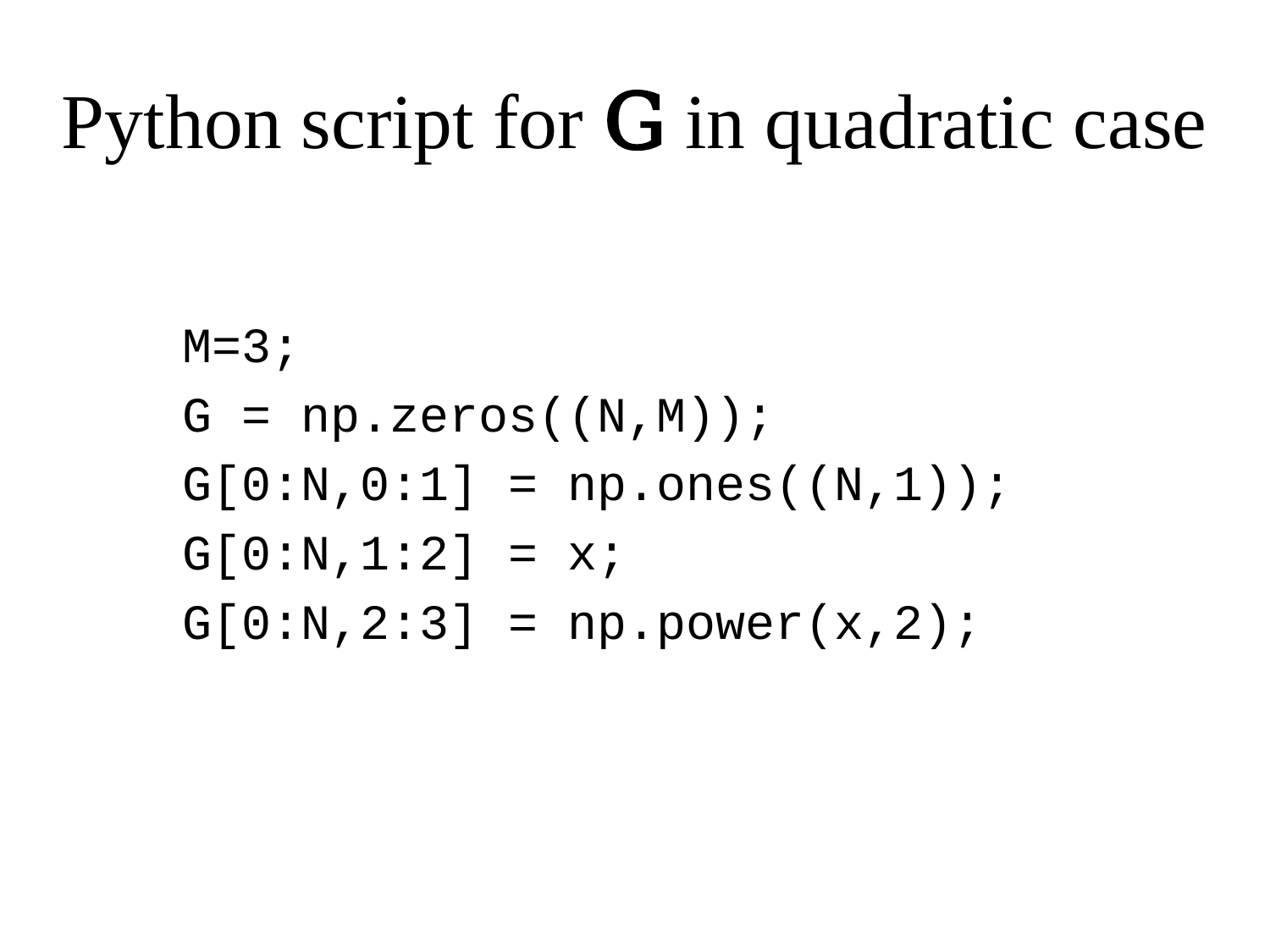

# Python script for G in quadratic case
M=3;
G = np.zeros((N,M));
G[0:N,0:1] = np.ones((N,1));
G[0:N,1:2] = x;
G[0:N,2:3] = np.power(x,2);